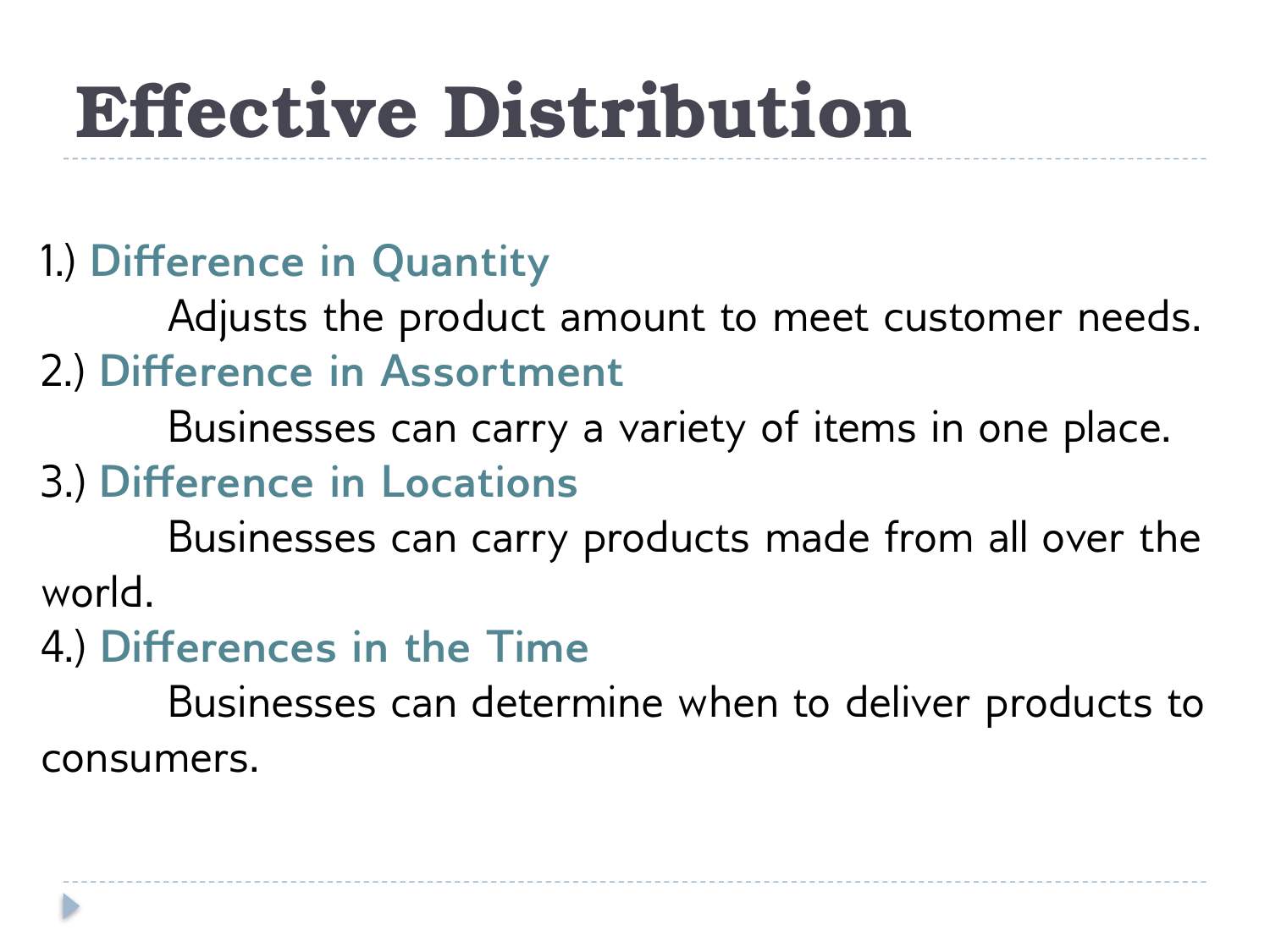

# Effective Distribution

1.) Difference in Quantity
	Adjusts the product amount to meet customer needs.
2.) Difference in Assortment
	Businesses can carry a variety of items in one place.
3.) Difference in Locations
	Businesses can carry products made from all over the world.
4.) Differences in the Time
	Businesses can determine when to deliver products to consumers.